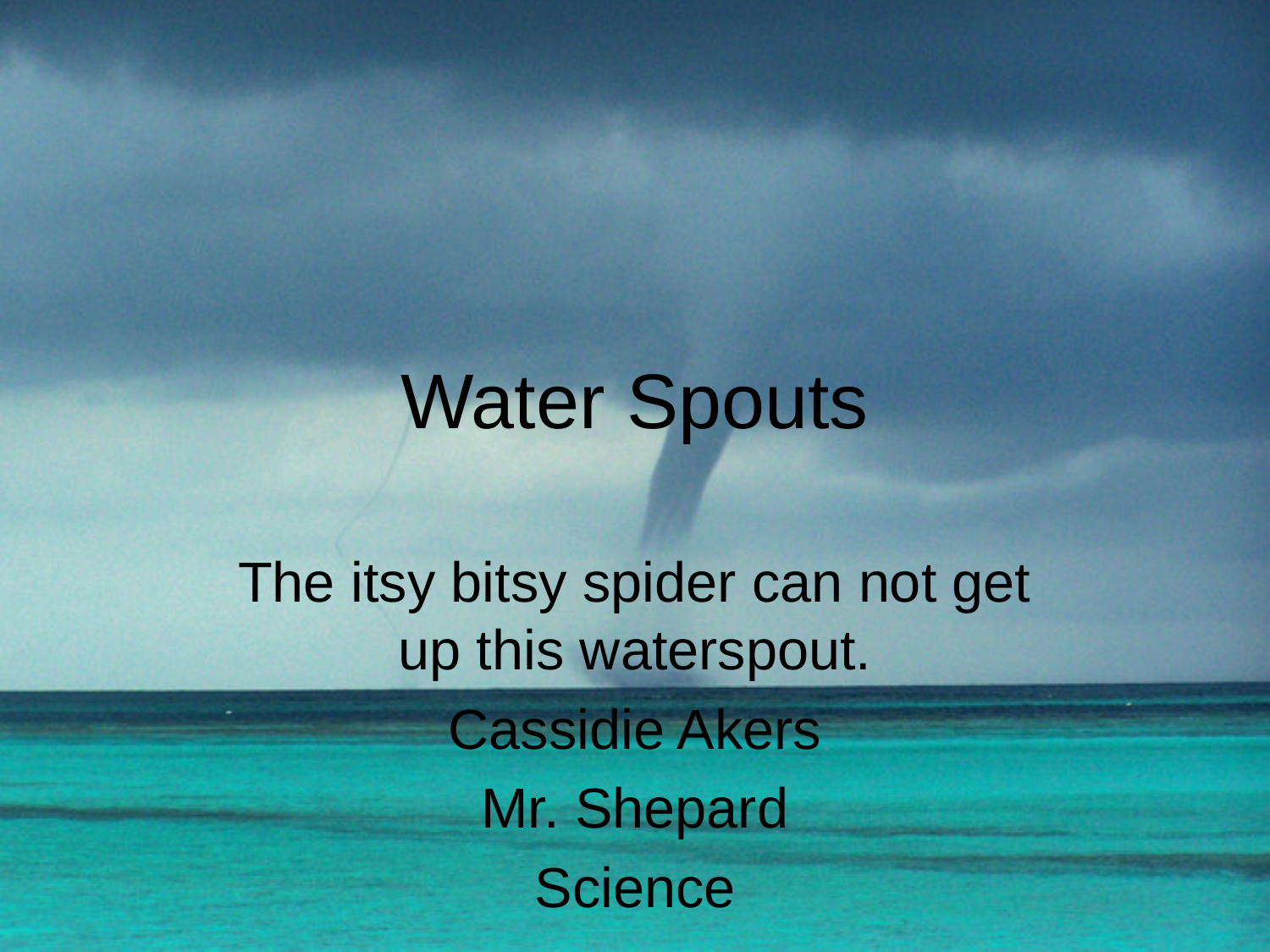

# Water Spouts
The itsy bitsy spider can not get up this waterspout.
Cassidie Akers
Mr. Shepard
Science